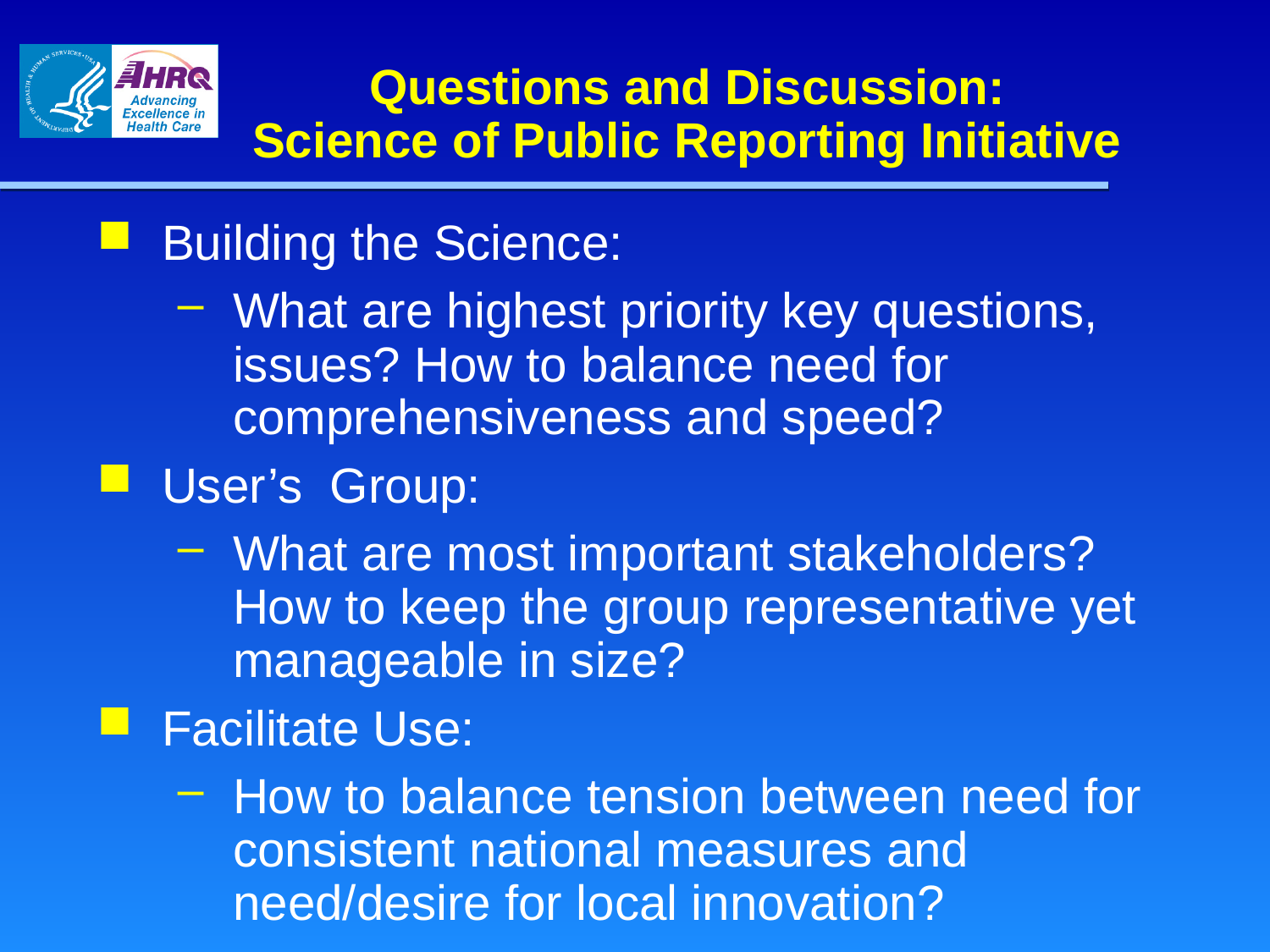

# Questions and Discussion: Science of Public Reporting Initiative
Building the Science:
What are highest priority key questions, issues? How to balance need for comprehensiveness and speed?
User’s  Group:
What are most important stakeholders? How to keep the group representative yet manageable in size?
Facilitate Use:
How to balance tension between need for consistent national measures and need/desire for local innovation?